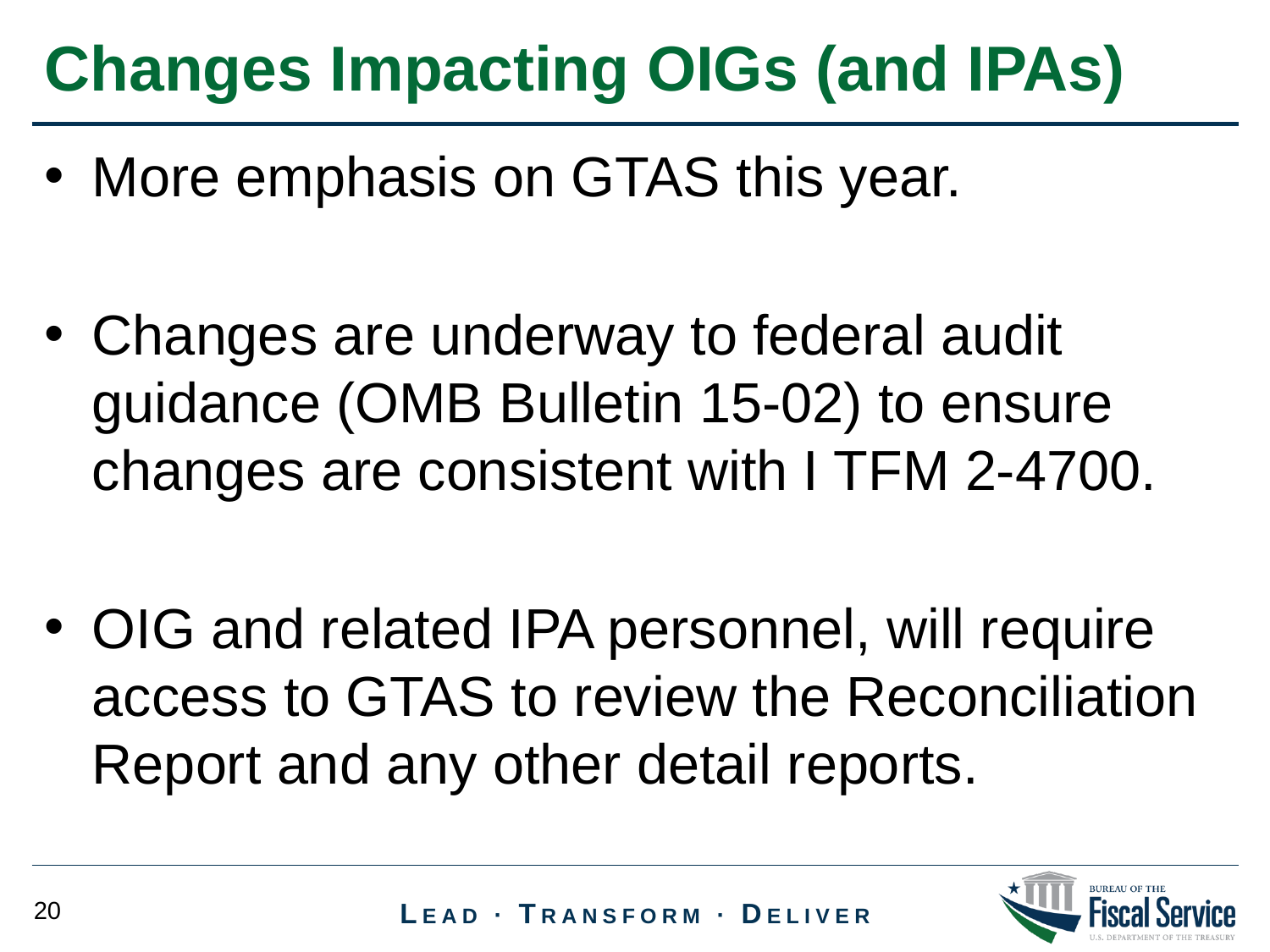

Changes Impacting OIGs (and IPAs)

More emphasis on GTAS this year.

Changes are underway to federal audit guidance (OMB Bulletin 15-02) to ensure changes are consistent with I TFM 2-4700.

OIG and related IPA personnel, will require access to GTAS to review the Reconciliation Report and any other detail reports.